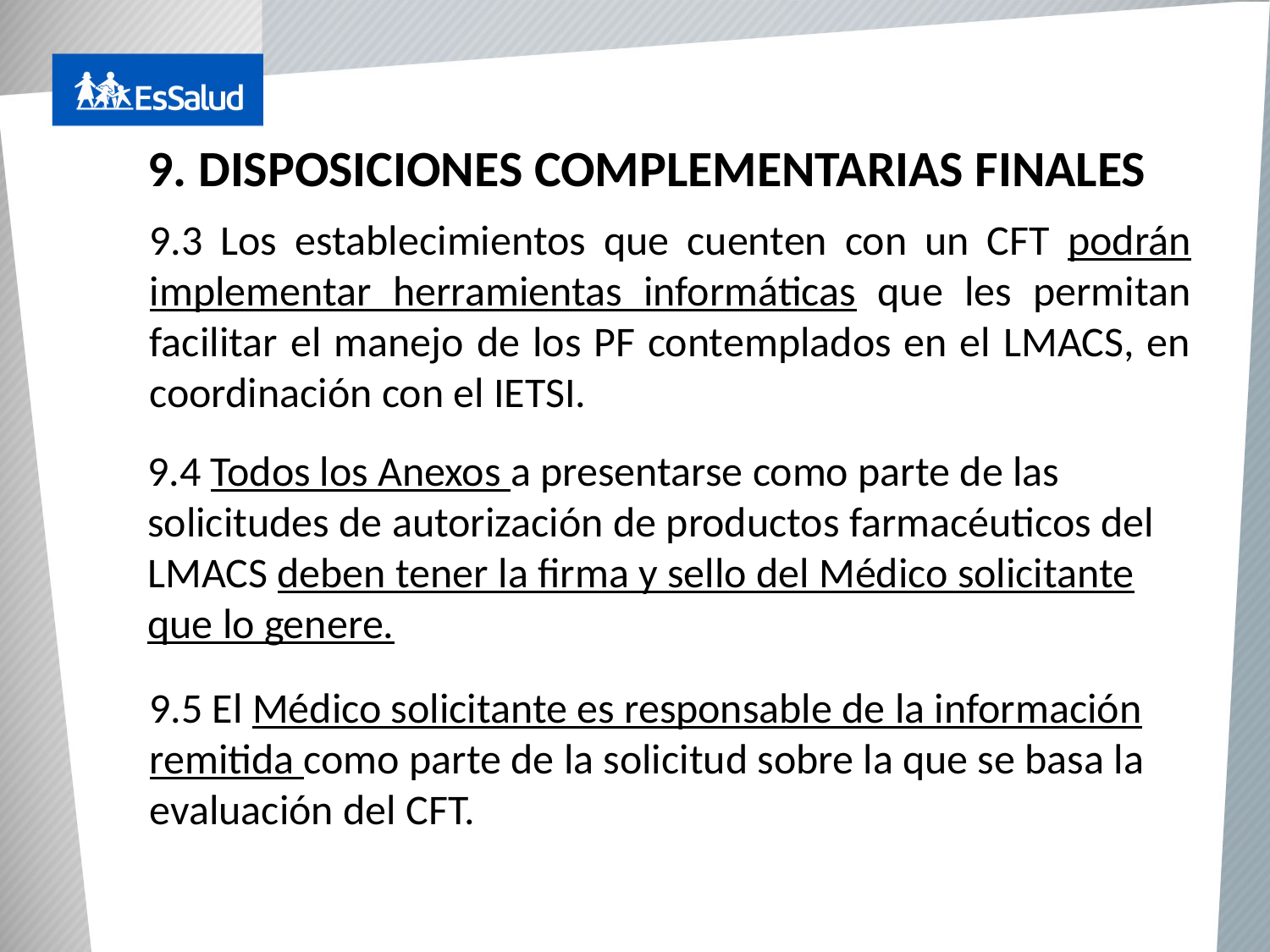

# 9. DISPOSICIONES COMPLEMENTARIAS FINALES
9.3 Los establecimientos que cuenten con un CFT podrán implementar herramientas informáticas que les permitan facilitar el manejo de los PF contemplados en el LMACS, en coordinación con el IETSI.

9.4 Todos los Anexos a presentarse como parte de las solicitudes de autorización de productos farmacéuticos del LMACS deben tener la firma y sello del Médico solicitante que lo genere.
9.5 El Médico solicitante es responsable de la información remitida como parte de la solicitud sobre la que se basa la evaluación del CFT.